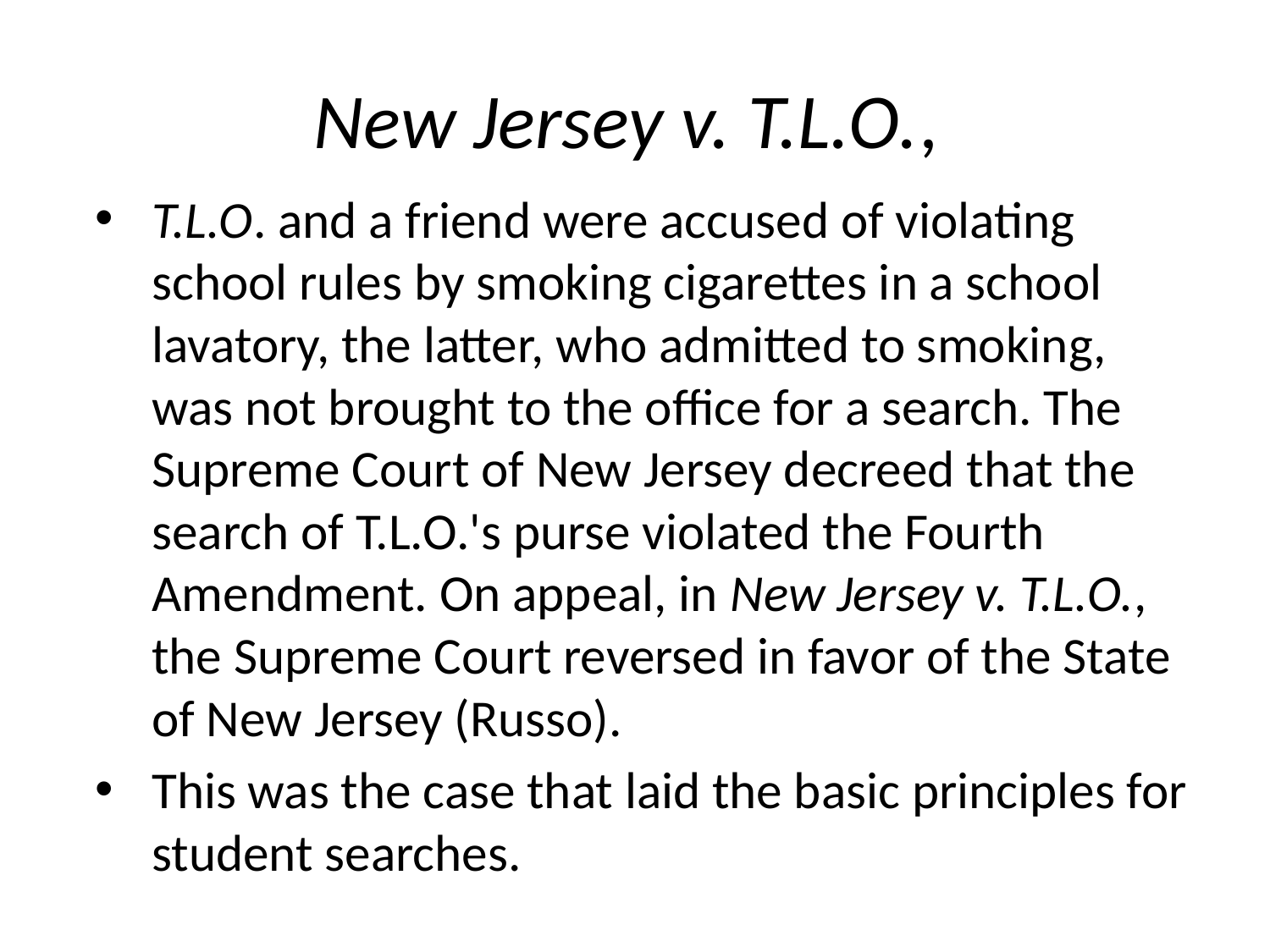

# New Jersey v. T.L.O.,
T.L.O. and a friend were accused of violating school rules by smoking cigarettes in a school lavatory, the latter, who admitted to smoking, was not brought to the office for a search. The Supreme Court of New Jersey decreed that the search of T.L.O.'s purse violated the Fourth Amendment. On appeal, in New Jersey v. T.L.O., the Supreme Court reversed in favor of the State of New Jersey (Russo).
This was the case that laid the basic principles for student searches.